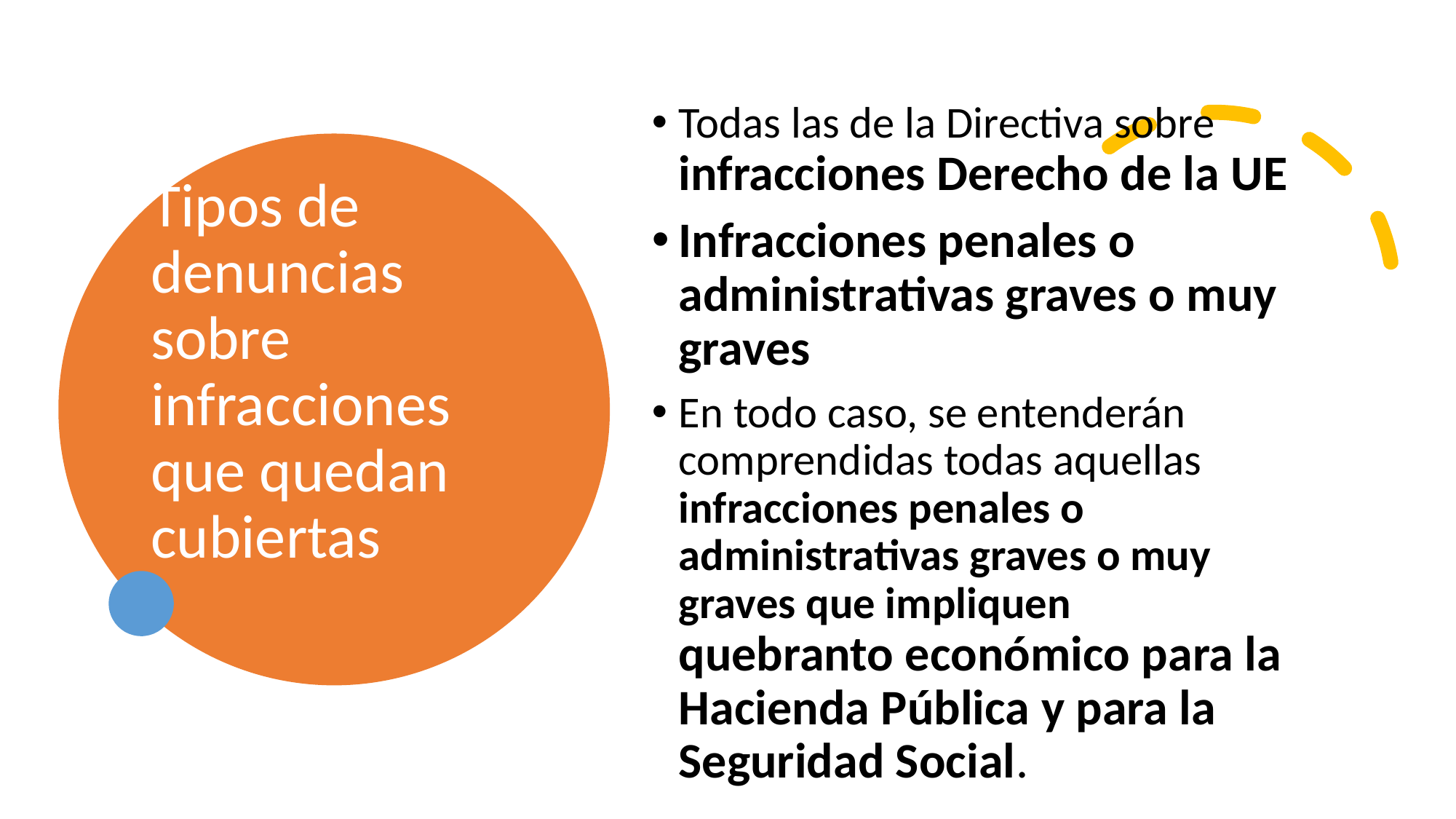

Todas las de la Directiva sobre infracciones Derecho de la UE
Infracciones penales o administrativas graves o muy graves
En todo caso, se entenderán comprendidas todas aquellas infracciones penales o administrativas graves o muy graves que impliquen quebranto económico para la Hacienda Pública y para la Seguridad Social.

# Tipos de denuncias sobre  infracciones que quedan  cubiertas